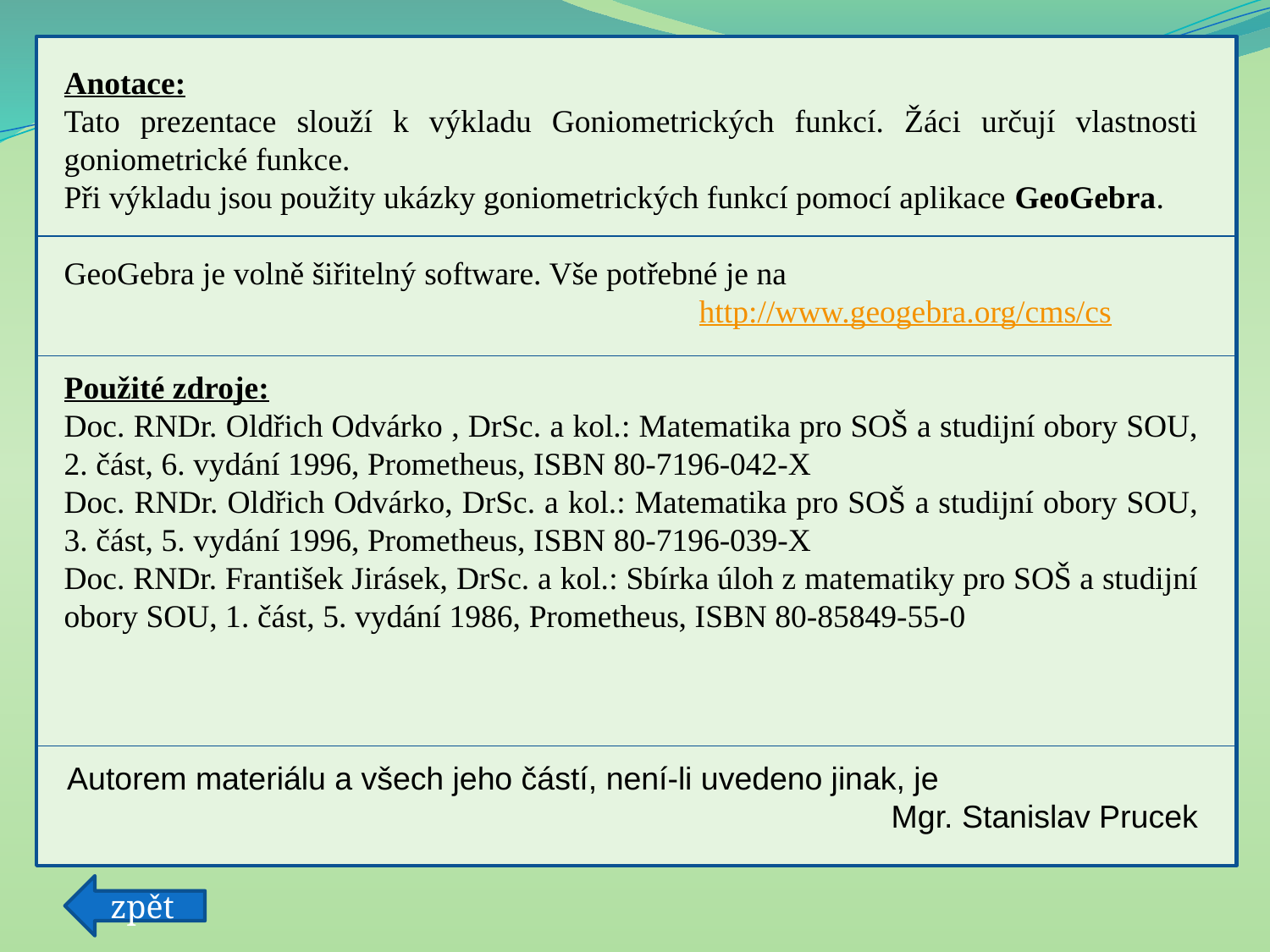

Anotace:
Tato prezentace slouží k výkladu Goniometrických funkcí. Žáci určují vlastnosti goniometrické funkce.
Při výkladu jsou použity ukázky goniometrických funkcí pomocí aplikace GeoGebra.

GeoGebra je volně šiřitelný software. Vše potřebné je na 								http://www.geogebra.org/cms/cs
Použité zdroje:
Doc. RNDr. Oldřich Odvárko , DrSc. a kol.: Matematika pro SOŠ a studijní obory SOU, 2. část, 6. vydání 1996, Prometheus, ISBN 80-7196-042-X
Doc. RNDr. Oldřich Odvárko, DrSc. a kol.: Matematika pro SOŠ a studijní obory SOU, 3. část, 5. vydání 1996, Prometheus, ISBN 80-7196-039-X
Doc. RNDr. František Jirásek, DrSc. a kol.: Sbírka úloh z matematiky pro SOŠ a studijní obory SOU, 1. část, 5. vydání 1986, Prometheus, ISBN 80-85849-55-0
Autorem materiálu a všech jeho částí, není-li uvedeno jinak, je
						       Mgr. Stanislav Prucek
zpět